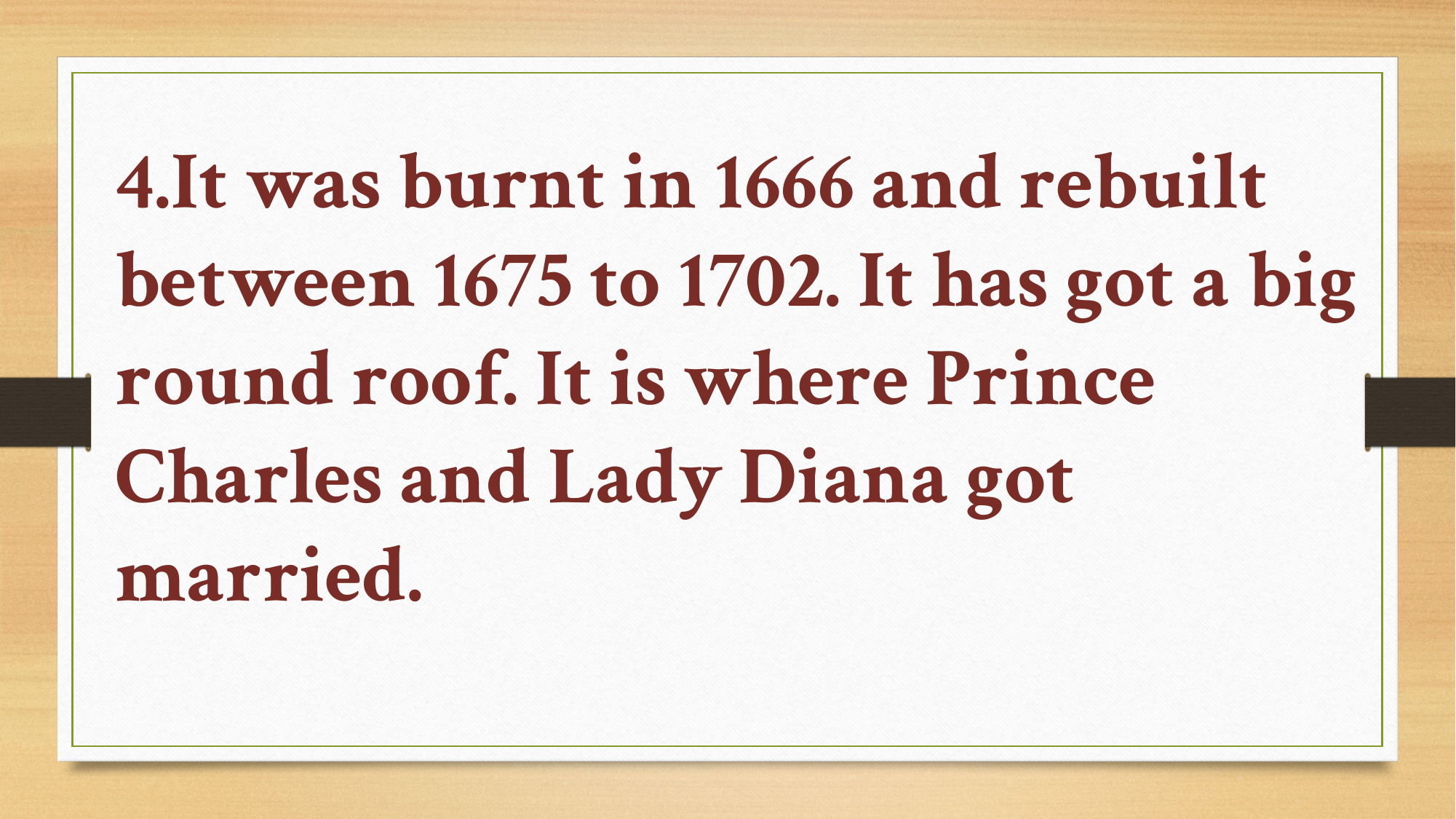

4.It was burnt in 1666 and rebuilt between 1675 to 1702. It has got a big round roof. It is where Prince Charles and Lady Diana got married.